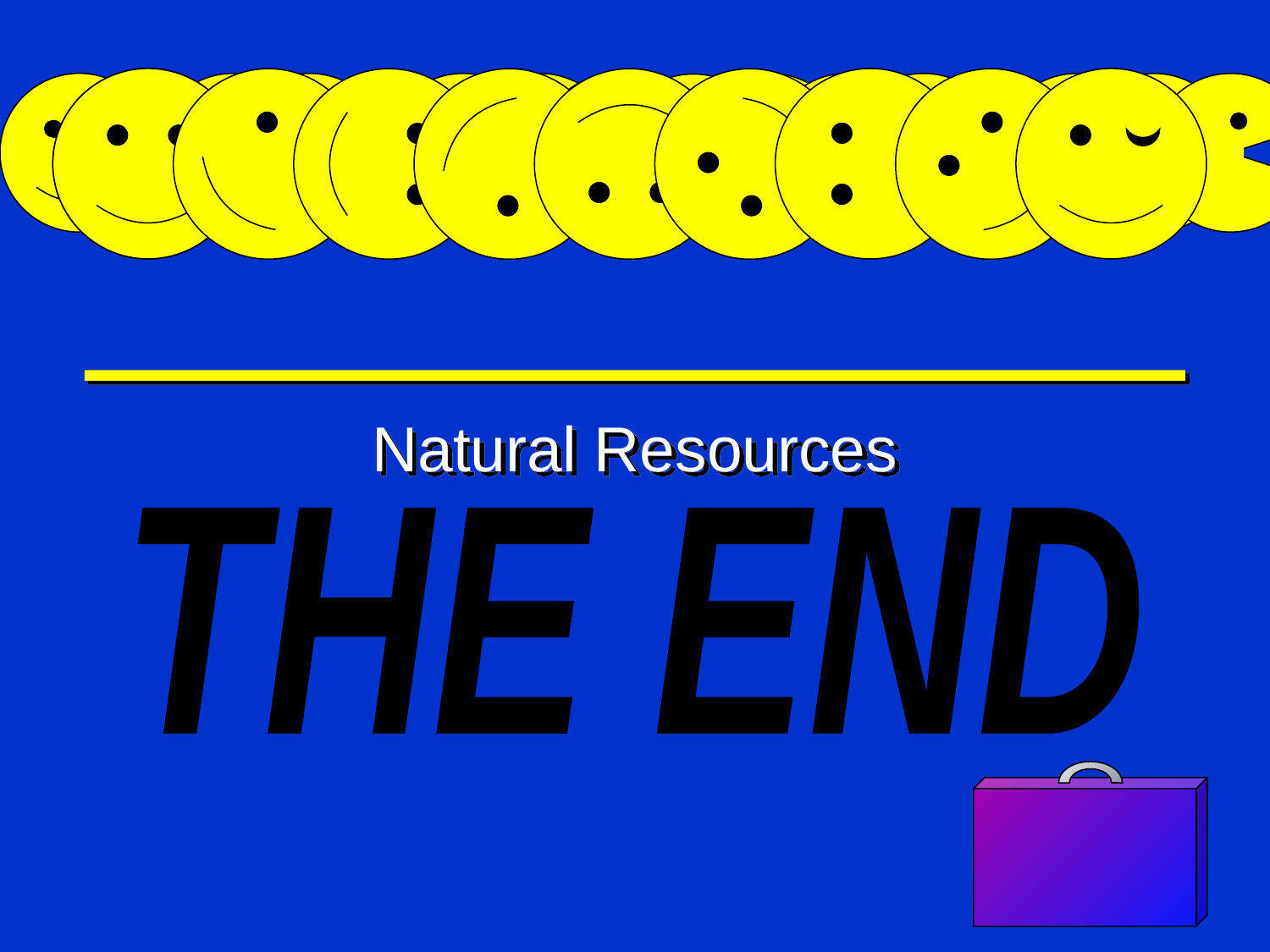

Natural Resources
# The End
THE END